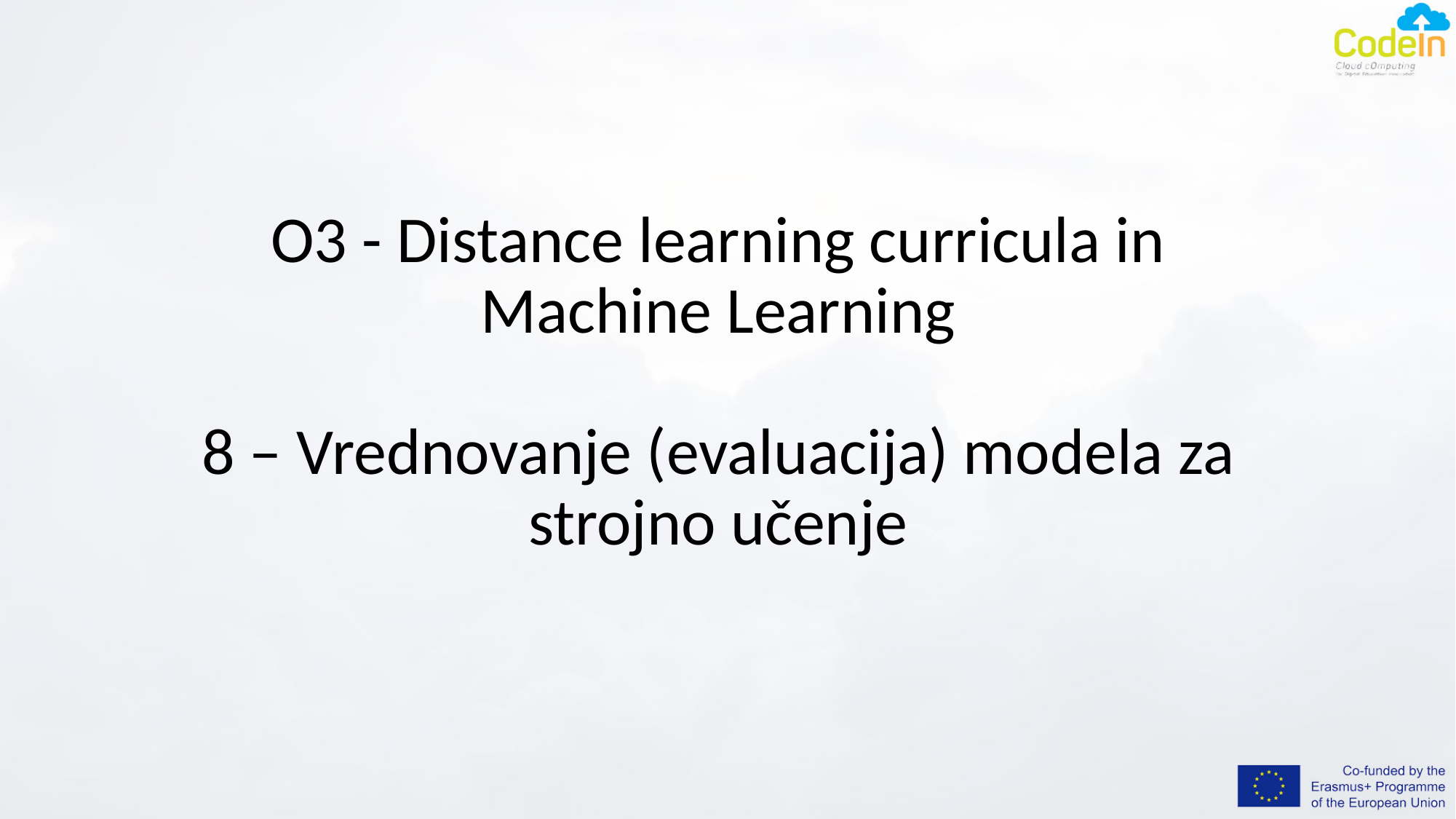

# O3 - Distance learning curricula in Machine Learning 8 – Vrednovanje (evaluacija) modela za strojno učenje